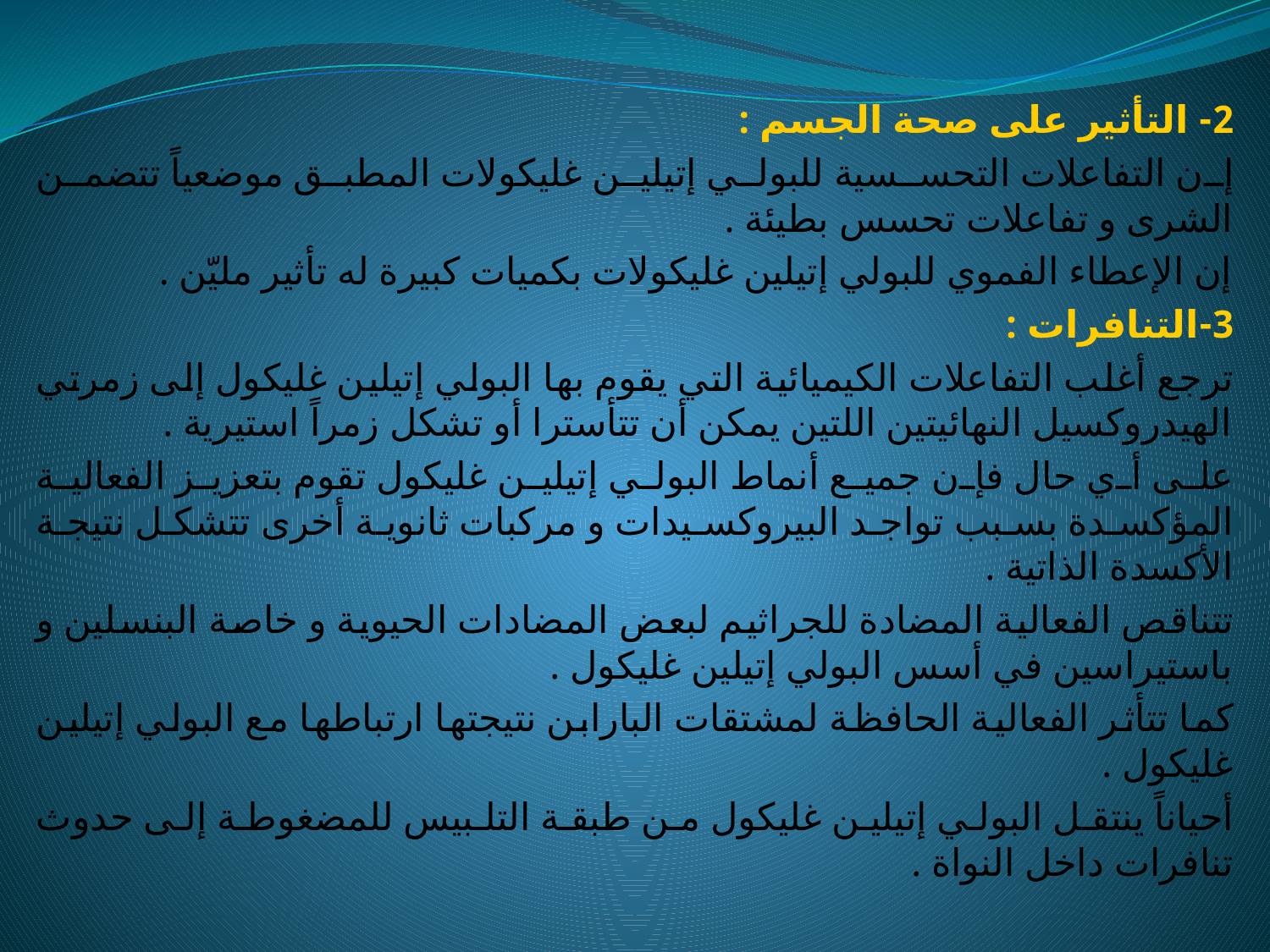

2- التأثير على صحة الجسم :
إن التفاعلات التحسسية للبولي إتيلين غليكولات المطبق موضعياً تتضمن الشرى و تفاعلات تحسس بطيئة .
إن الإعطاء الفموي للبولي إتيلين غليكولات بكميات كبيرة له تأثير مليّن .
3-التنافرات :
ترجع أغلب التفاعلات الكيميائية التي يقوم بها البولي إتيلين غليكول إلى زمرتي الهيدروكسيل النهائيتين اللتين يمكن أن تتأسترا أو تشكل زمراً استيرية .
على أي حال فإن جميع أنماط البولي إتيلين غليكول تقوم بتعزيز الفعالية المؤكسدة بسبب تواجد البيروكسيدات و مركبات ثانوية أخرى تتشكل نتيجة الأكسدة الذاتية .
تتناقص الفعالية المضادة للجراثيم لبعض المضادات الحيوية و خاصة البنسلين و باستيراسين في أسس البولي إتيلين غليكول .
كما تتأثر الفعالية الحافظة لمشتقات البارابن نتيجتها ارتباطها مع البولي إتيلين غليكول .
أحياناً ينتقل البولي إتيلين غليكول من طبقة التلبيس للمضغوطة إلى حدوث تنافرات داخل النواة .

#